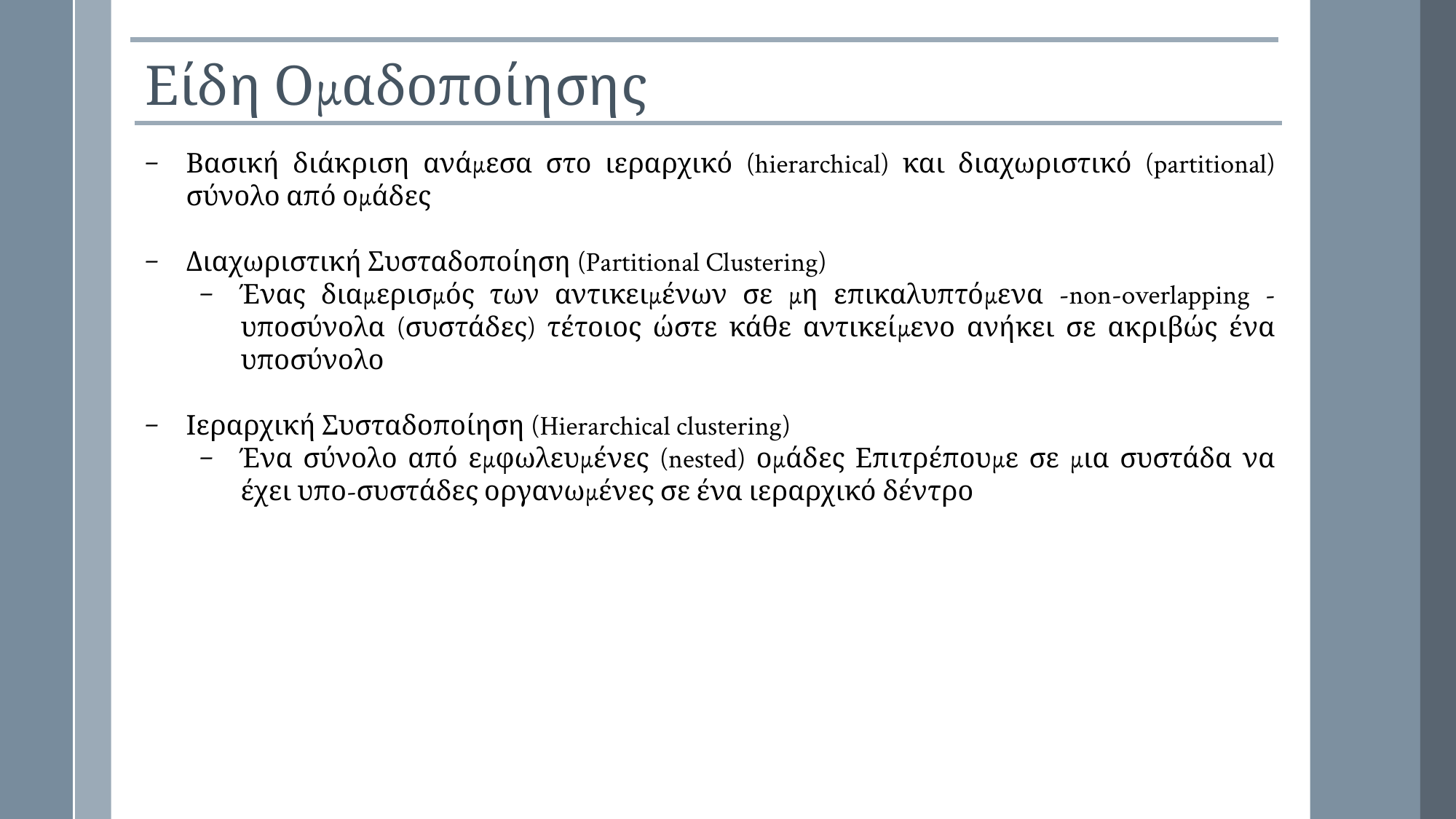

Είδη Ομαδοποίησης
Βασική διάκριση ανάμεσα στο ιεραρχικό (hierarchical) και διαχωριστικό (partitional) σύνολο από ομάδες

Διαχωριστική Συσταδοποίηση (Partitional Clustering)
Ένας διαμερισμός των αντικειμένων σε μη επικαλυπτόμενα -non-overlapping - υποσύνολα (συστάδες) τέτοιος ώστε κάθε αντικείμενο ανήκει σε ακριβώς ένα υποσύνολο

Ιεραρχική Συσταδοποίηση (Hierarchical clustering)
Ένα σύνολο από εμφωλευμένες (nested) ομάδες Επιτρέπουμε σε μια συστάδα να έχει υπο-συστάδες οργανωμένες σε ένα ιεραρχικό δέντρο